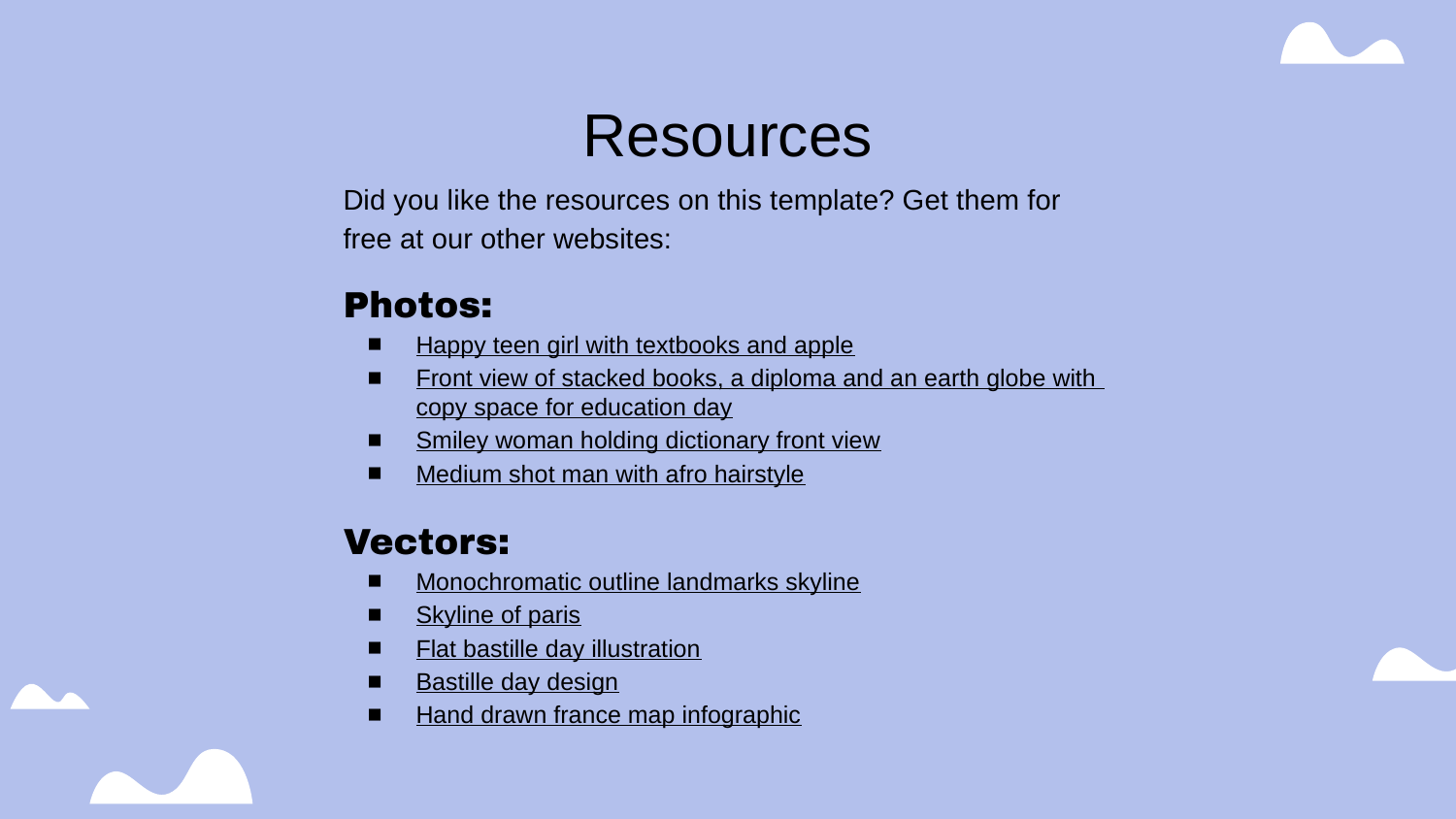

# Resources
Did you like the resources on this template? Get them for free at our other websites:
Photos:
Happy teen girl with textbooks and apple
Front view of stacked books, a diploma and an earth globe with copy space for education day
Smiley woman holding dictionary front view
Medium shot man with afro hairstyle
Vectors:
Monochromatic outline landmarks skyline
Skyline of paris
Flat bastille day illustration
Bastille day design
Hand drawn france map infographic